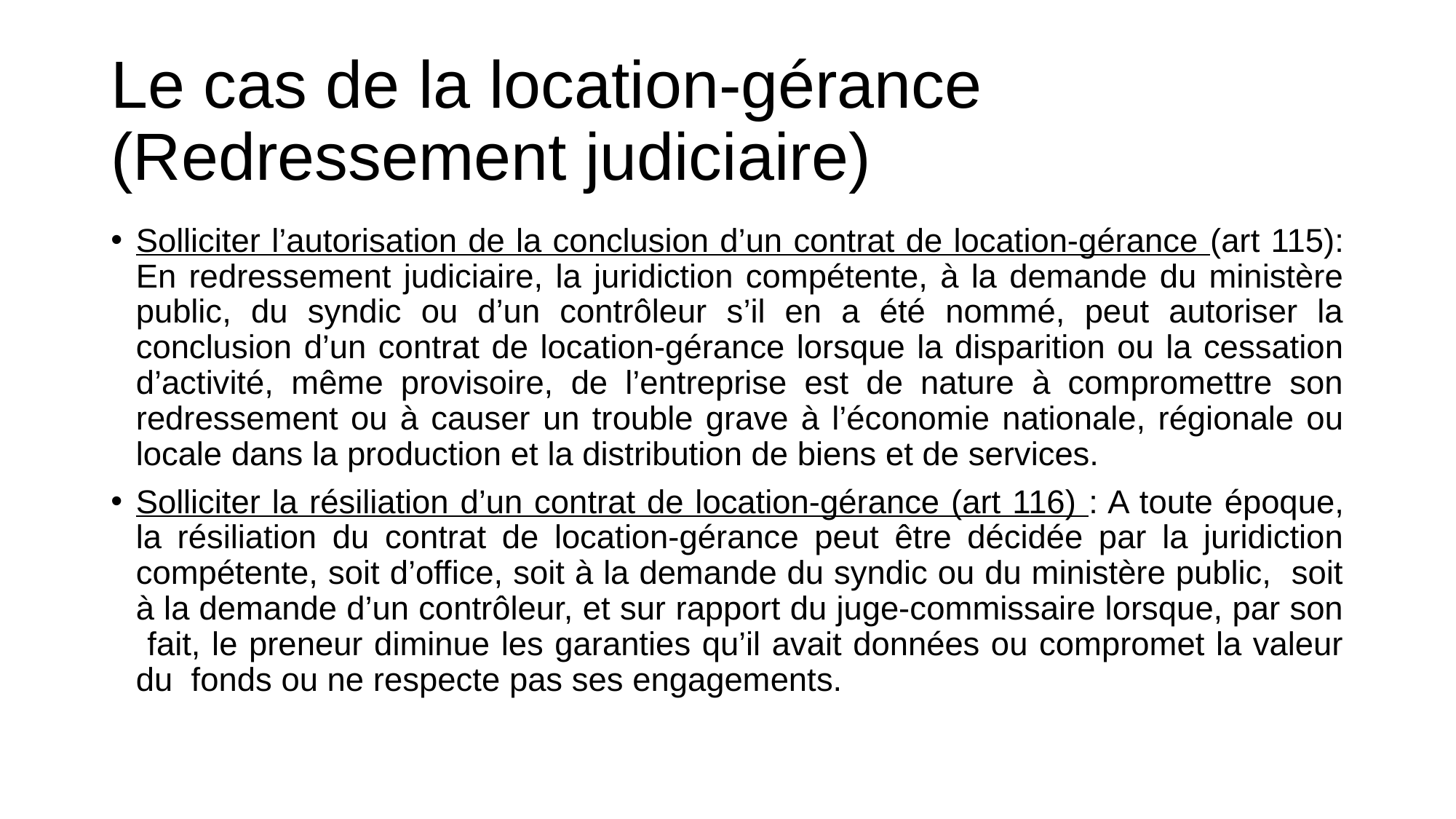

# Le cas de la location-gérance (Redressement judiciaire)
Solliciter l’autorisation de la conclusion d’un contrat de location‐gérance (art 115): En redressement judiciaire, la juridiction compétente, à la demande du ministère public, du syndic ou d’un contrôleur s’il en a été nommé, peut autoriser la conclusion d’un contrat de location‐gérance lorsque la disparition ou la cessation d’activité, même provisoire, de l’entreprise est de nature à compromettre son redressement ou à causer un trouble grave à l’économie nationale, régionale ou locale dans la production et la distribution de biens et de services.
Solliciter la résiliation d’un contrat de location‐gérance (art 116) : A toute époque, la résiliation du contrat de location‐gérance peut être décidée par la juridiction compétente, soit d’office, soit à la demande du syndic ou du ministère public,  soit à la demande d’un contrôleur, et sur rapport du juge‐commissaire lorsque, par son  fait, le preneur diminue les garanties qu’il avait données ou compromet la valeur du  fonds ou ne respecte pas ses engagements.